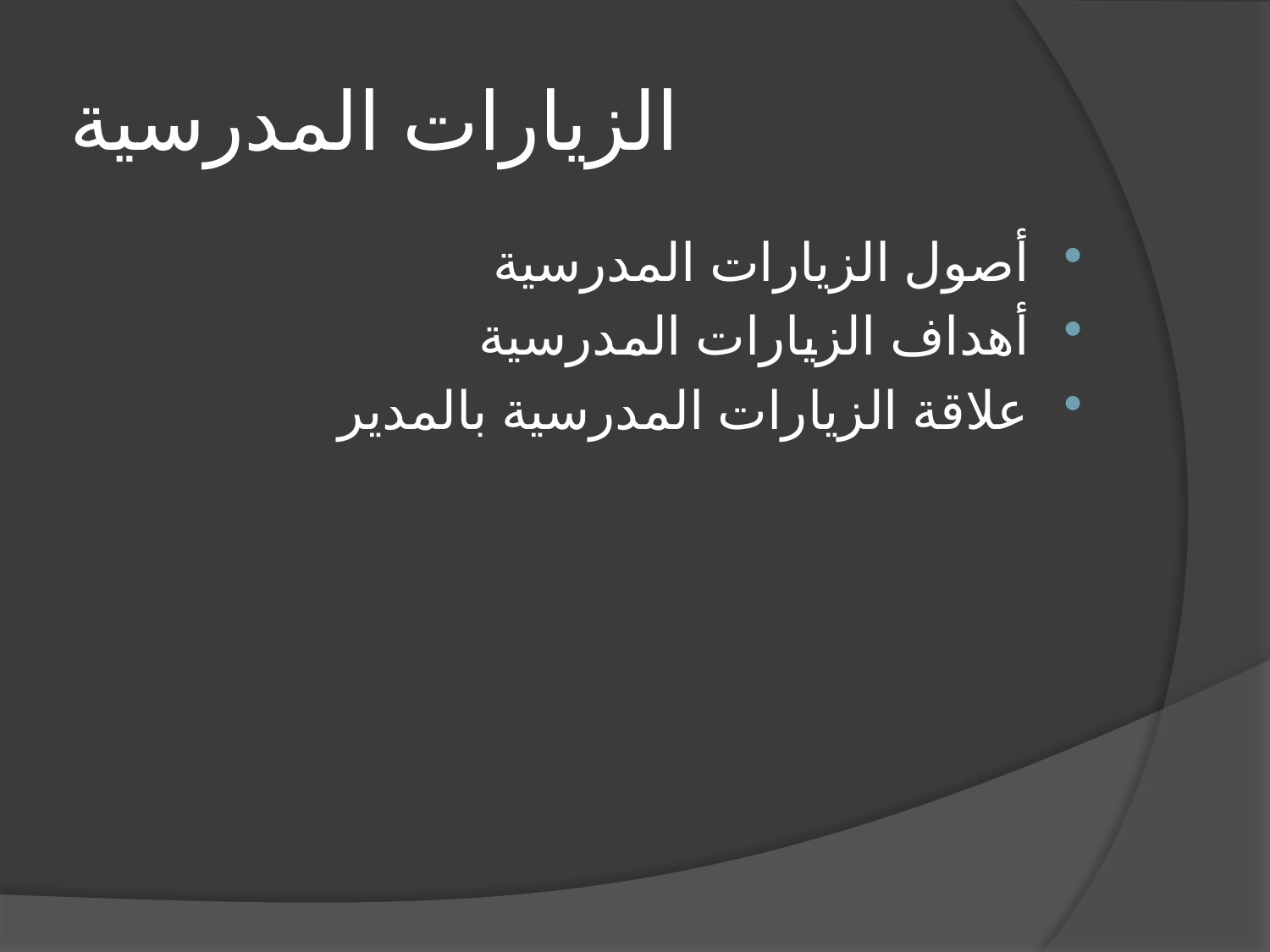

# الزيارات المدرسية
أصول الزيارات المدرسية
أهداف الزيارات المدرسية
علاقة الزيارات المدرسية بالمدير